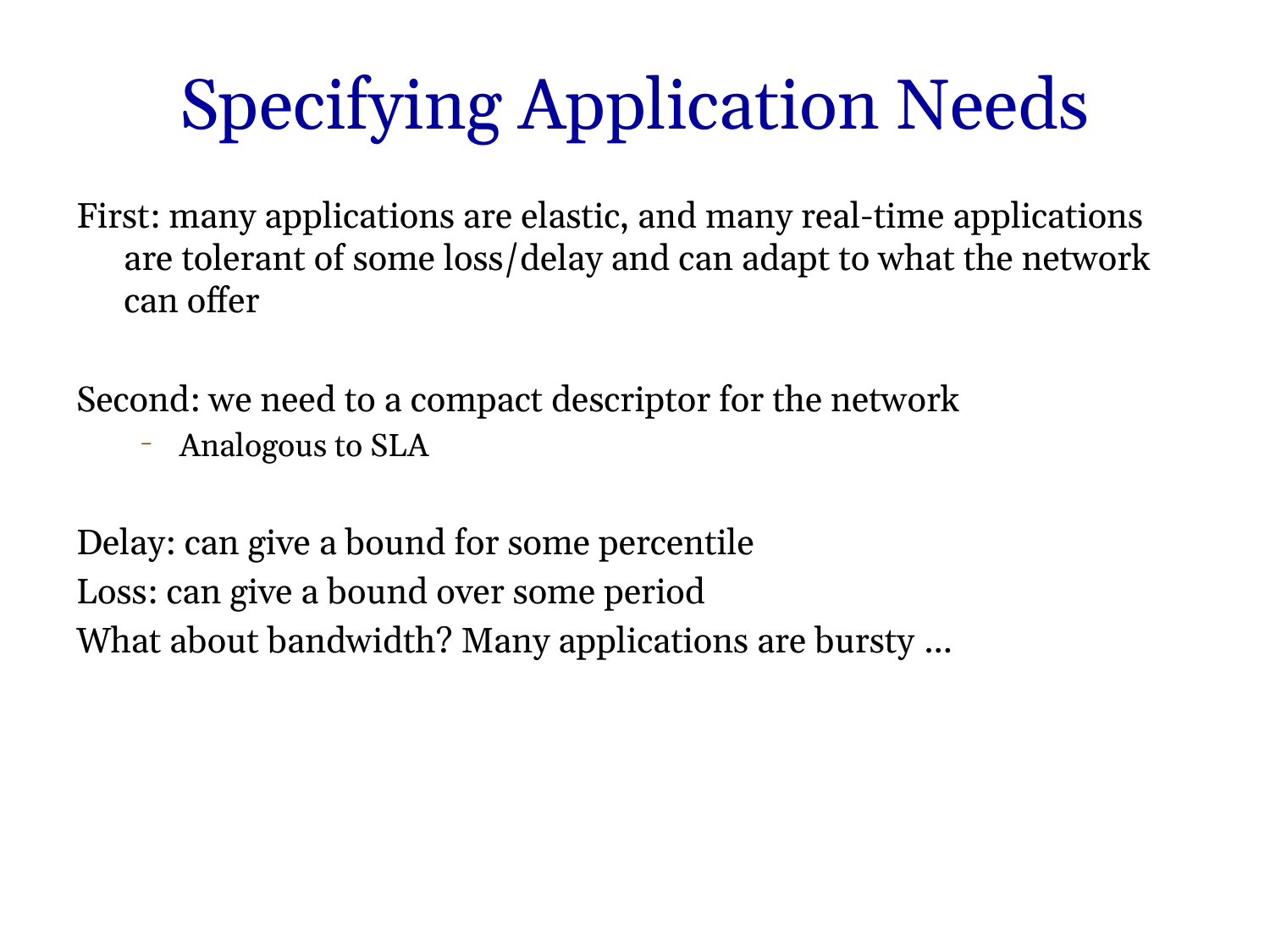

# Specifying Application Needs
First: many applications are elastic, and many real-time applications are tolerant of some loss/delay and can adapt to what the network can offer

Second: we need to a compact descriptor for the network
Analogous to SLA

Delay: can give a bound for some percentile
Loss: can give a bound over some period
What about bandwidth? Many applications are bursty …